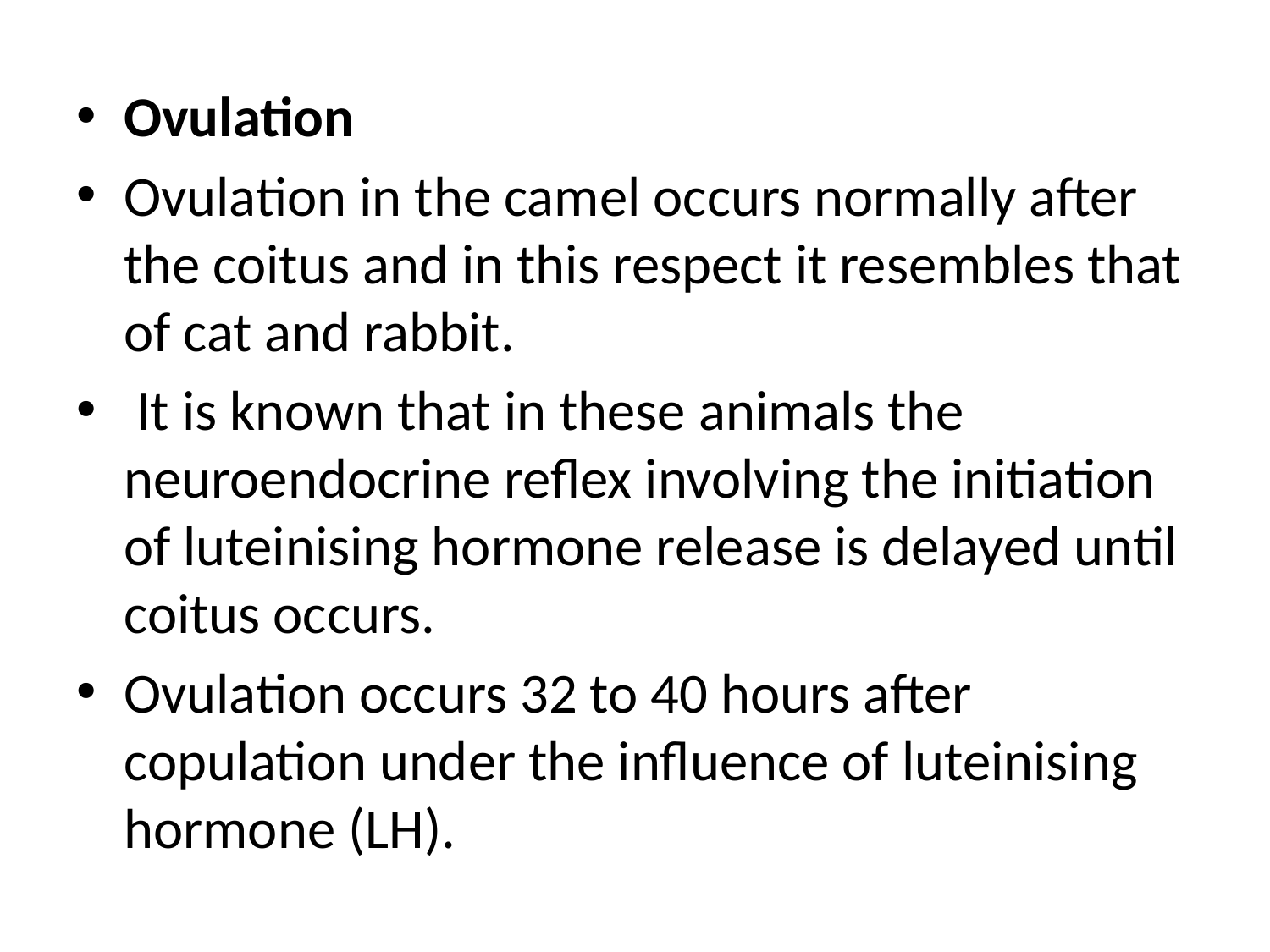

Ovulation
Ovulation in the camel occurs normally after the coitus and in this respect it resembles that of cat and rabbit.
 It is known that in these animals the neuroendocrine reflex involving the initiation of luteinising hormone release is delayed until coitus occurs.
Ovulation occurs 32 to 40 hours after copulation under the influence of luteinising hormone (LH).